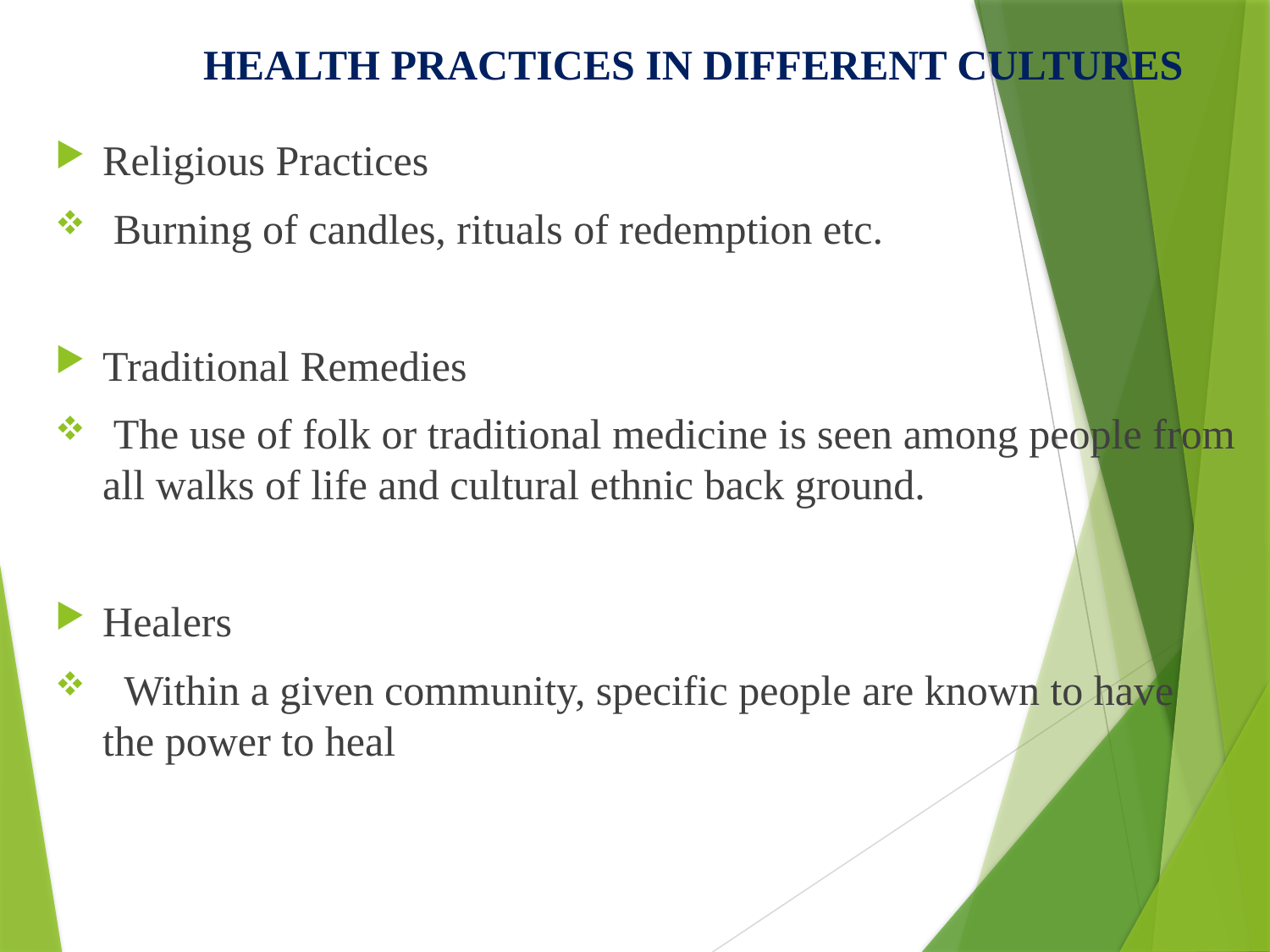

HEALTH PRACTICES IN DIFFERENT CULTURES
Religious Practices
 Burning of candles, rituals of redemption etc.

Traditional Remedies
 The use of folk or traditional medicine is seen among people from all walks of life and cultural ethnic back ground.

Healers
  Within a given community, specific people are known to have the power to heal